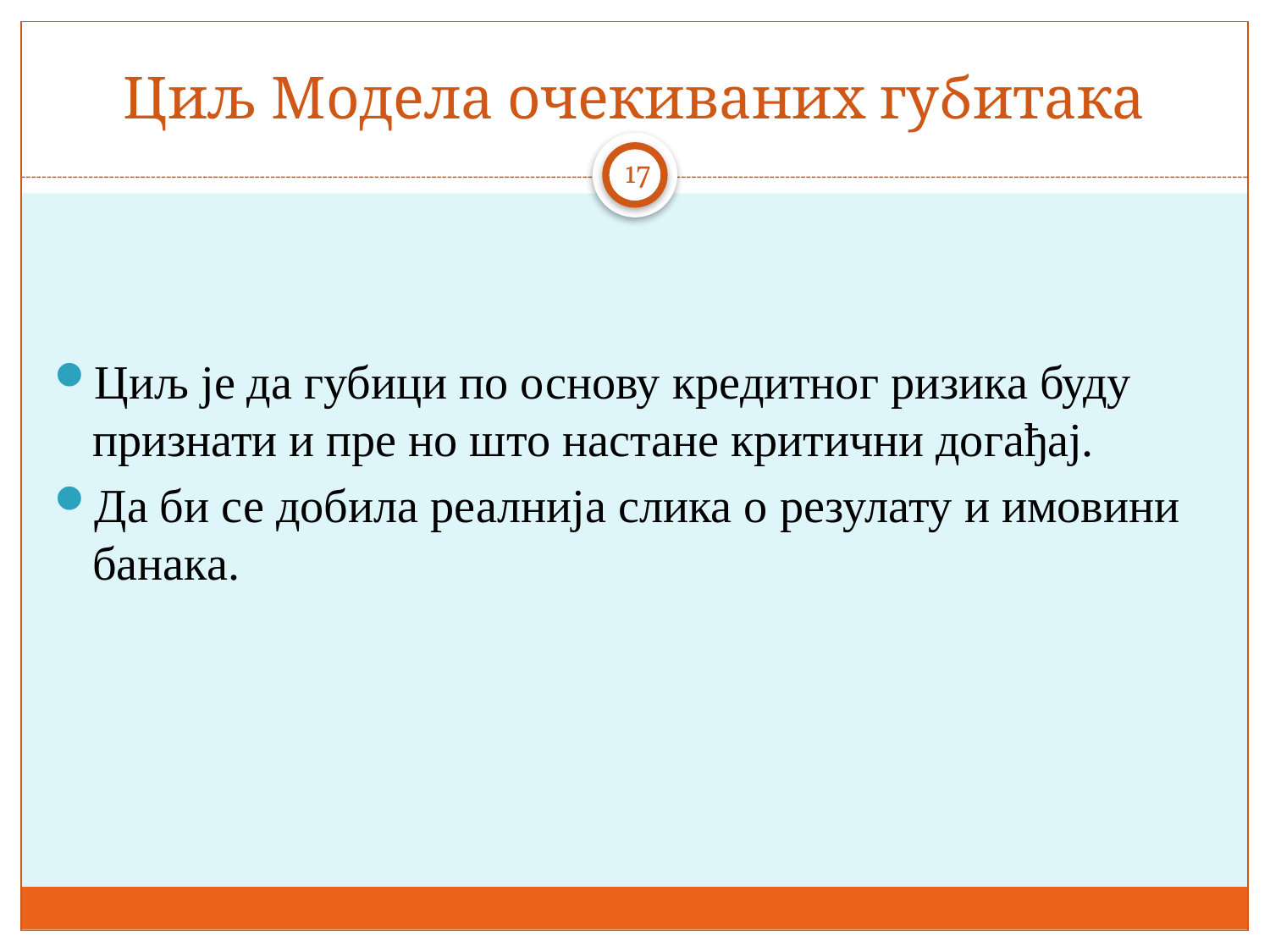

# Циљ Модела очекиваних губитака
17

Циљ је да губици по основу кредитног ризика буду признати и пре но што настане критични догађај.
Да би се добила реалнија слика о резулату и имовини банака.